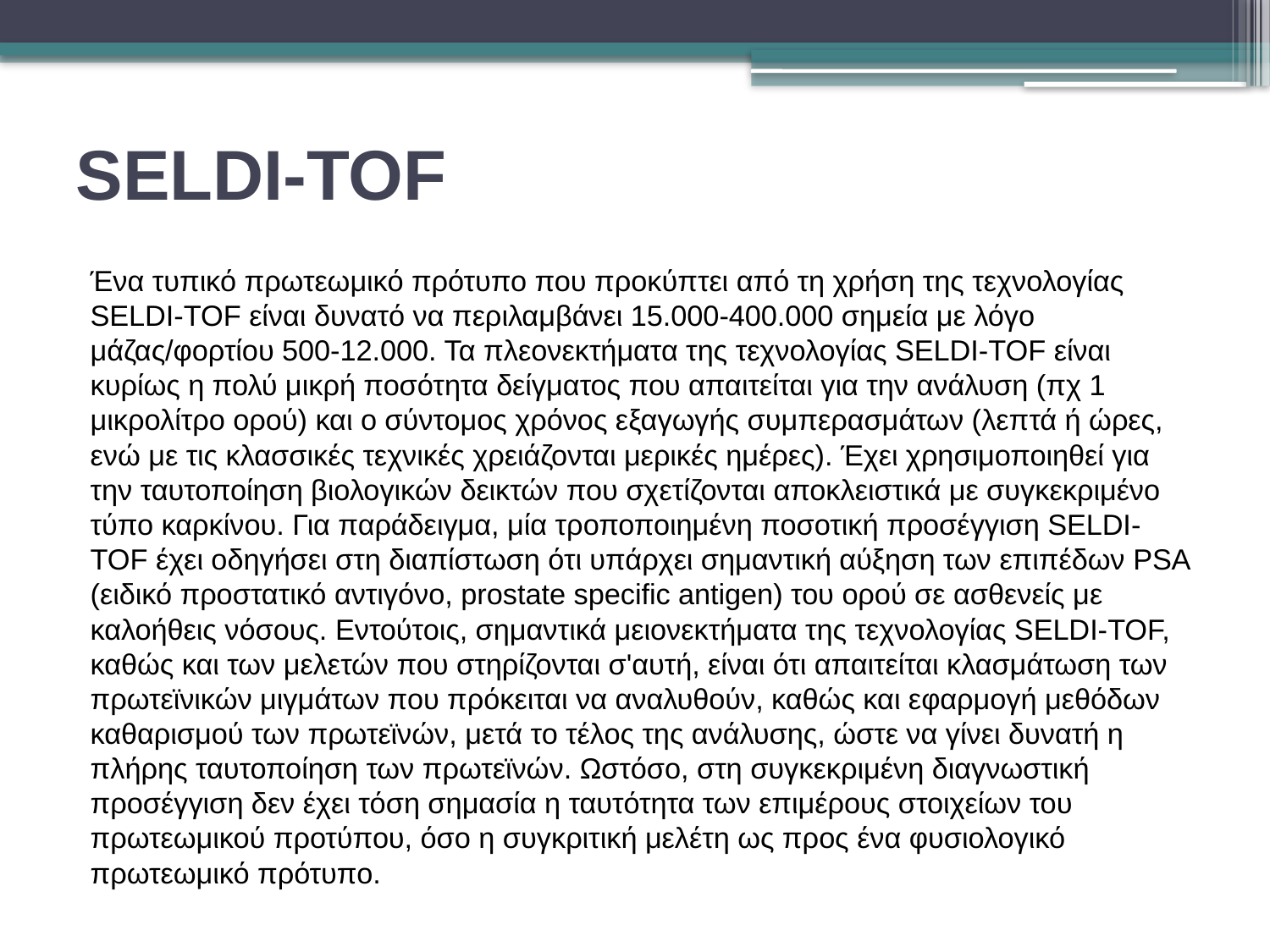

# SELDI-TOF
Ένα τυπικό πρωτεωμικό πρότυπο που προκύπτει από τη χρήση της τεχνολογίας SELDI-TOF είναι δυνατό να περιλαμβάνει 15.000-400.000 σημεία με λόγο μάζας/φορτίου 500-12.000. Τα πλεονεκτήματα της τεχνολογίας SELDI-TOF είναι κυρίως η πολύ μικρή ποσότητα δείγματος που απαιτείται για την ανάλυση (πχ 1 μικρολίτρο ορού) και ο σύντομος χρόνος εξαγωγής συμπερασμάτων (λεπτά ή ώρες, ενώ με τις κλασσικές τεχνικές χρειάζονται μερικές ημέρες). Έχει χρησιμοποιηθεί για την ταυτοποίηση βιολογικών δεικτών που σχετίζονται αποκλειστικά με συγκεκριμένο τύπο καρκίνου. Για παράδειγμα, μία τροποποιημένη ποσοτική προσέγγιση SELDI-TOF έχει οδηγήσει στη διαπίστωση ότι υπάρχει σημαντική αύξηση των επιπέδων PSA (ειδικό προστατικό αντιγόνο, prostate specific antigen) του ορού σε ασθενείς με καλοήθεις νόσους. Εντούτοις, σημαντικά μειονεκτήματα της τεχνολογίας SELDI-TOF, καθώς και των μελετών που στηρίζονται σ'αυτή, είναι ότι απαιτείται κλασμάτωση των πρωτεϊνικών μιγμάτων που πρόκειται να αναλυθούν, καθώς και εφαρμογή μεθόδων καθαρισμού των πρωτεϊνών, μετά το τέλος της ανάλυσης, ώστε να γίνει δυνατή η πλήρης ταυτοποίηση των πρωτεϊνών. Ωστόσο, στη συγκεκριμένη διαγνωστική προσέγγιση δεν έχει τόση σημασία η ταυτότητα των επιμέρους στοιχείων του πρωτεωμικού προτύπου, όσο η συγκριτική μελέτη ως προς ένα φυσιολογικό πρωτεωμικό πρότυπο.